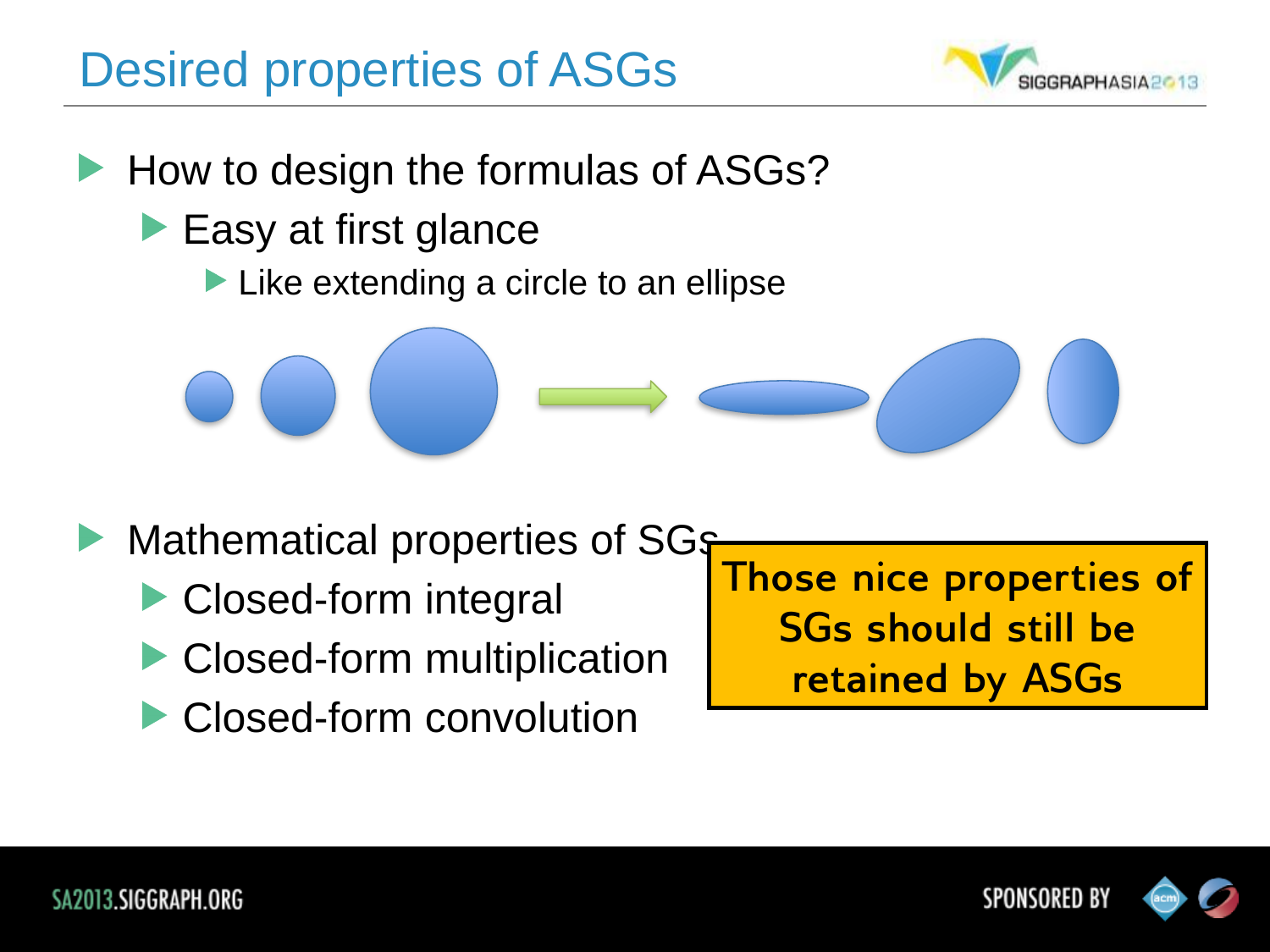

Desired properties of ASGs
How to design the formulas of ASGs?
Easy at first glance
Like extending a circle to an ellipse

Mathematical properties of SGs
Closed-form integral
Closed-form multiplication
Closed-form convolution

Those nice properties of SGs should still be retained by ASGs